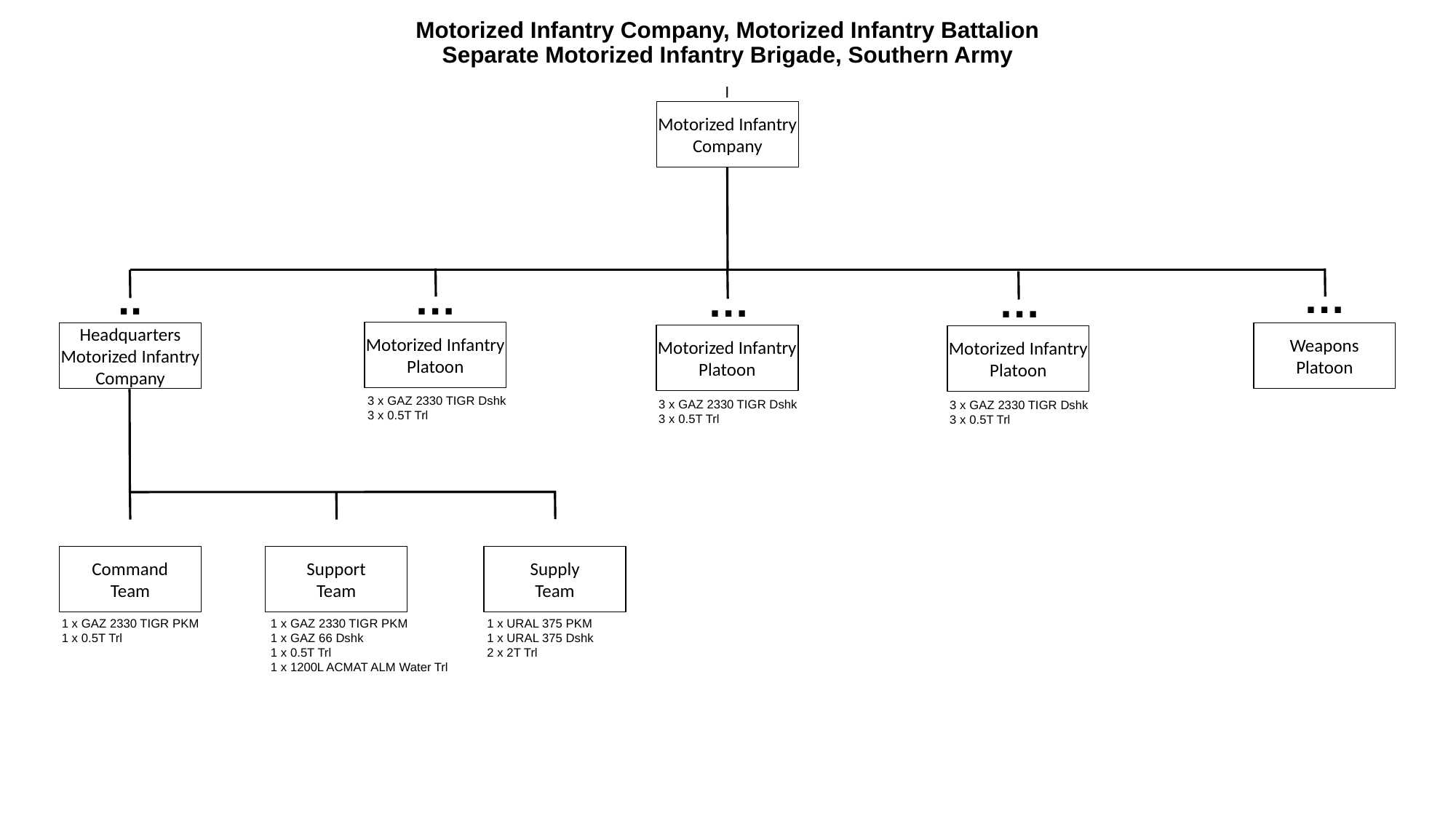

# Motorized Infantry Company, Motorized Infantry Battalion Separate Motorized Infantry Brigade, Southern Army
I
Motorized Infantry Company
…
..
…
…
…
Motorized Infantry Platoon
Headquarters Motorized Infantry Company
Weapons
Platoon
Motorized Infantry Platoon
Motorized Infantry Platoon
3 x GAZ 2330 TIGR Dshk
3 x 0.5T Trl
3 x GAZ 2330 TIGR Dshk
3 x 0.5T Trl
3 x GAZ 2330 TIGR Dshk
3 x 0.5T Trl
Command
Team
Support
Team
Supply
Team
1 x GAZ 2330 TIGR PKM
1 x 0.5T Trl
1 x GAZ 2330 TIGR PKM
1 x GAZ 66 Dshk
1 x 0.5T Trl
1 x 1200L ACMAT ALM Water Trl
1 x URAL 375 PKM
1 x URAL 375 Dshk
2 x 2T Trl